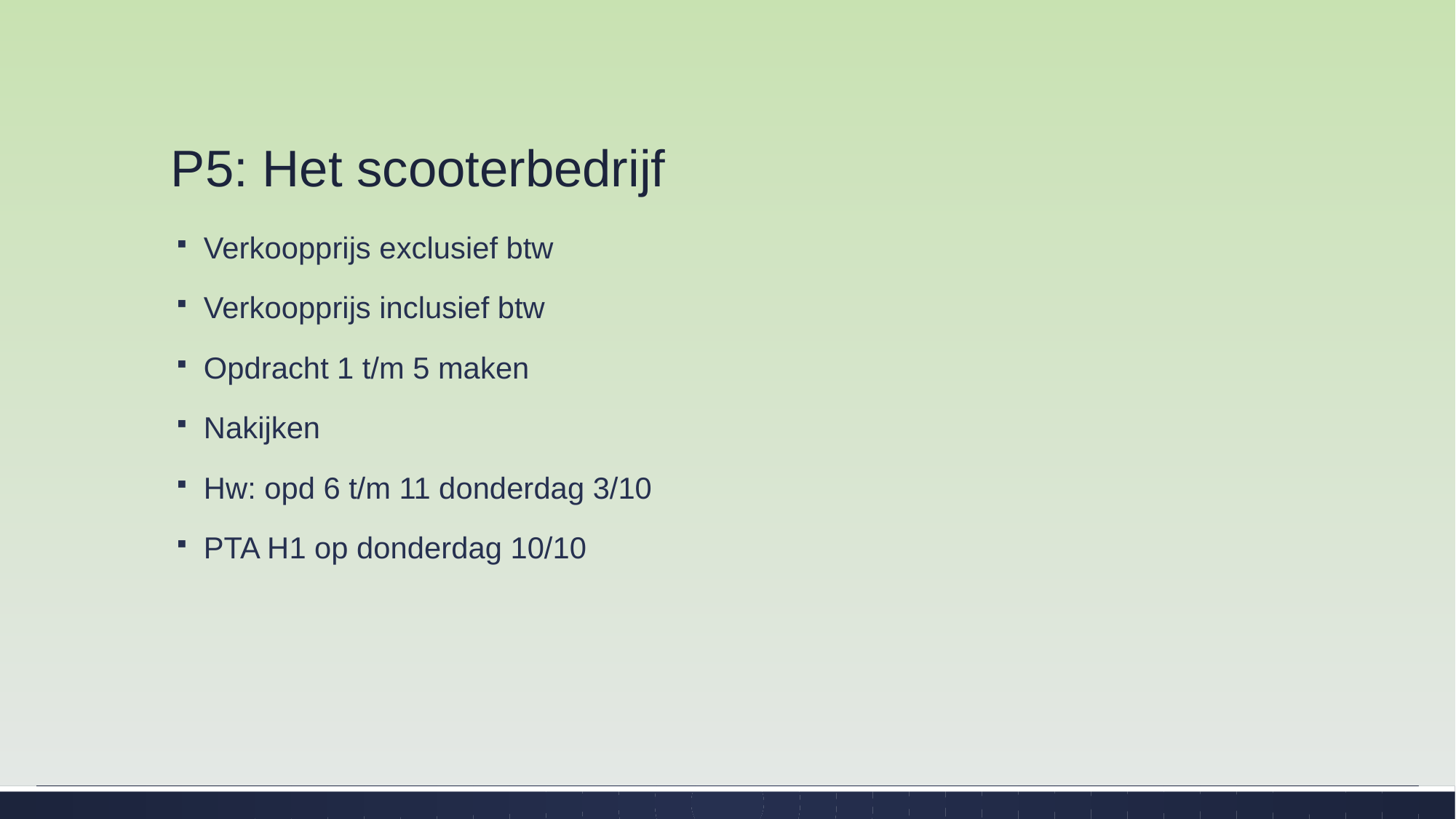

# P5: Het scooterbedrijf
Verkoopprijs exclusief btw
Verkoopprijs inclusief btw
Opdracht 1 t/m 5 maken
Nakijken
Hw: opd 6 t/m 11 donderdag 3/10
PTA H1 op donderdag 10/10